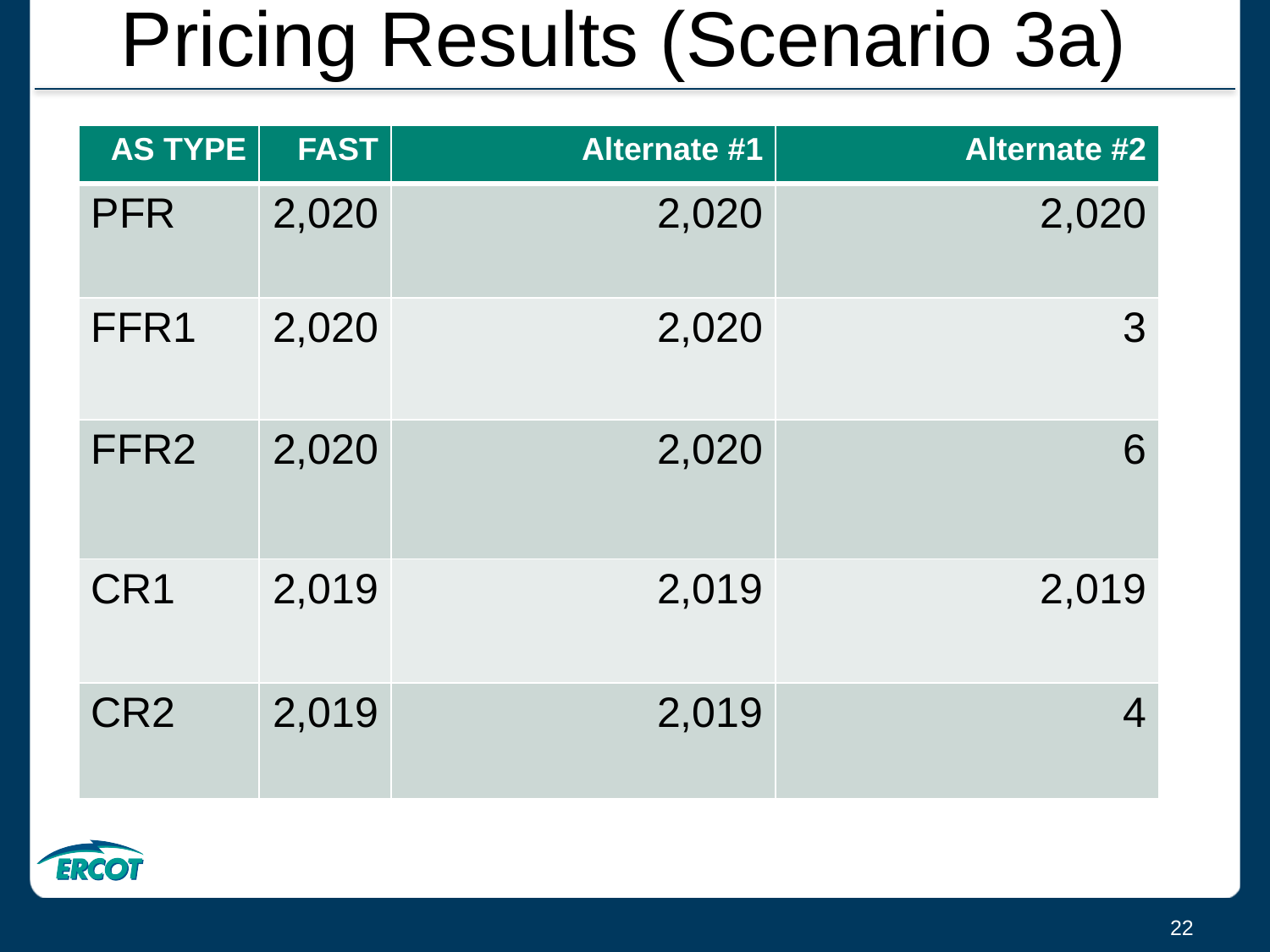

# Pricing Results (Scenario 3a)
| AS TYPE | FAST | Alternate #1 | Alternate #2 |
| --- | --- | --- | --- |
| PFR | 2,020 | 2,020 | 2,020 |
| FFR1 | 2,020 | 2,020 | 3 |
| FFR2 | 2,020 | 2,020 | 6 |
| CR1 | 2,019 | 2,019 | 2,019 |
| CR2 | 2,019 | 2,019 | 4 |
22